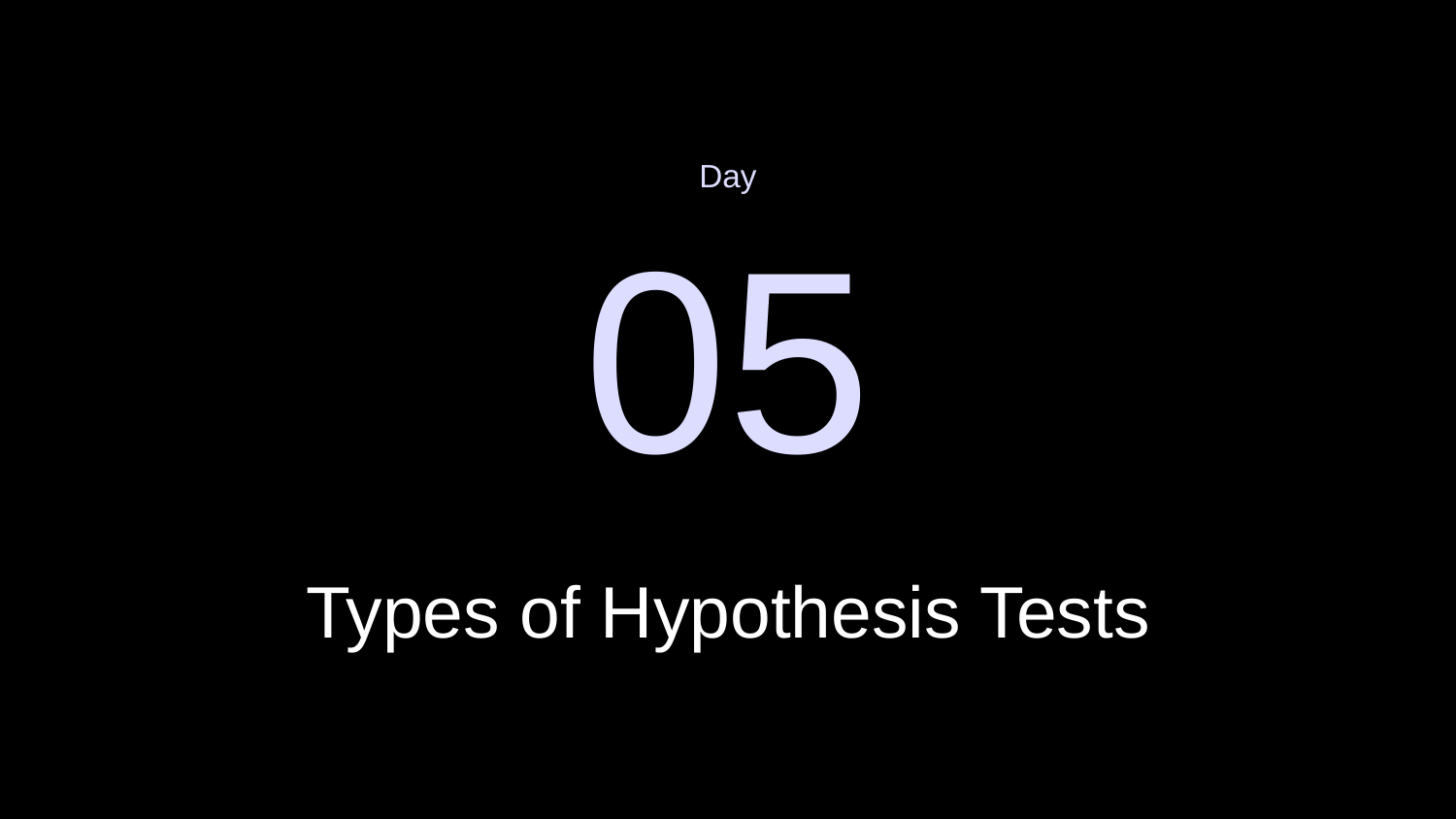

Day
05
# Types of Hypothesis Tests